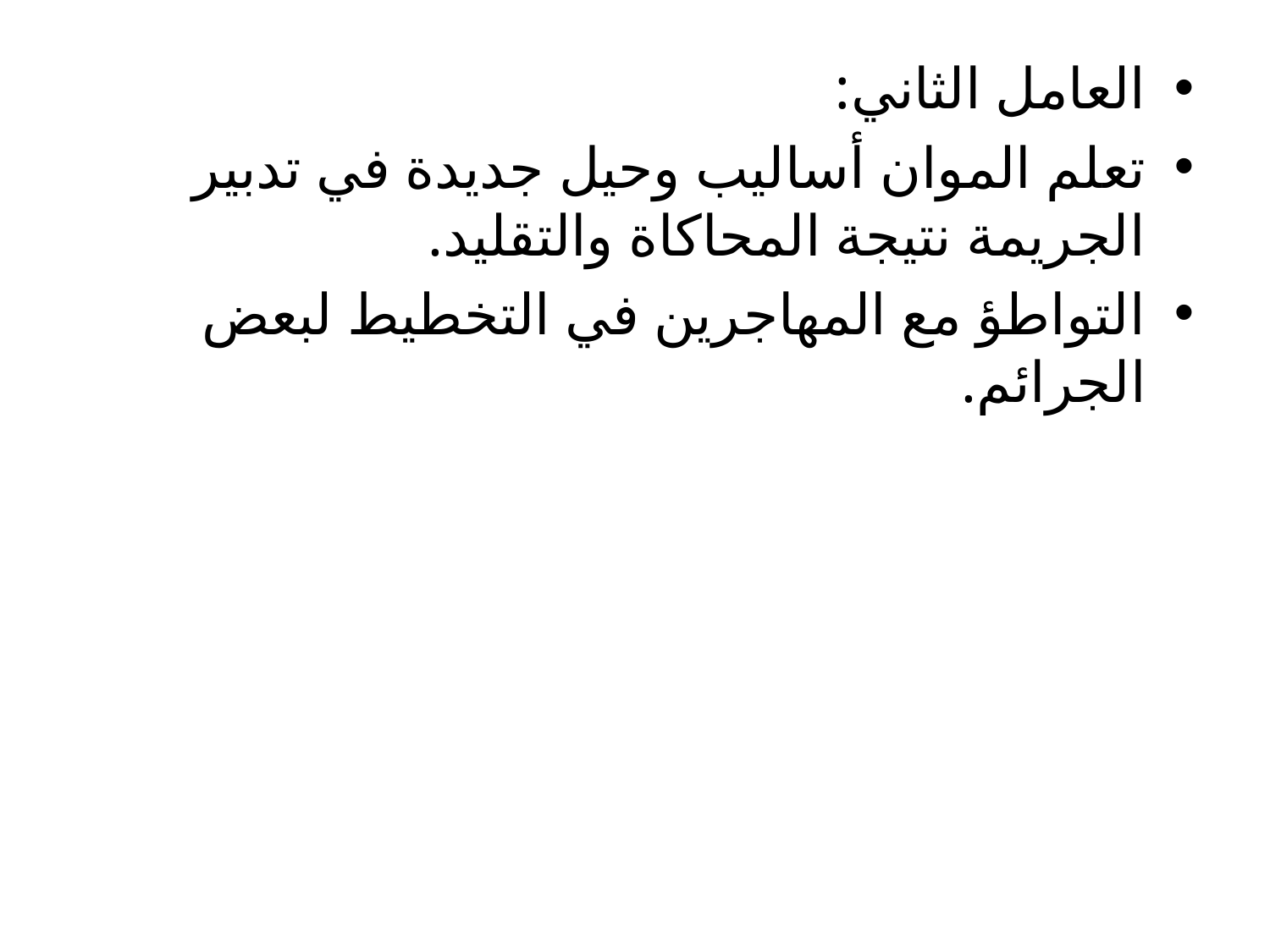

#
العامل الثاني:
تعلم الموان أساليب وحيل جديدة في تدبير الجريمة نتيجة المحاكاة والتقليد.
التواطؤ مع المهاجرين في التخطيط لبعض الجرائم.